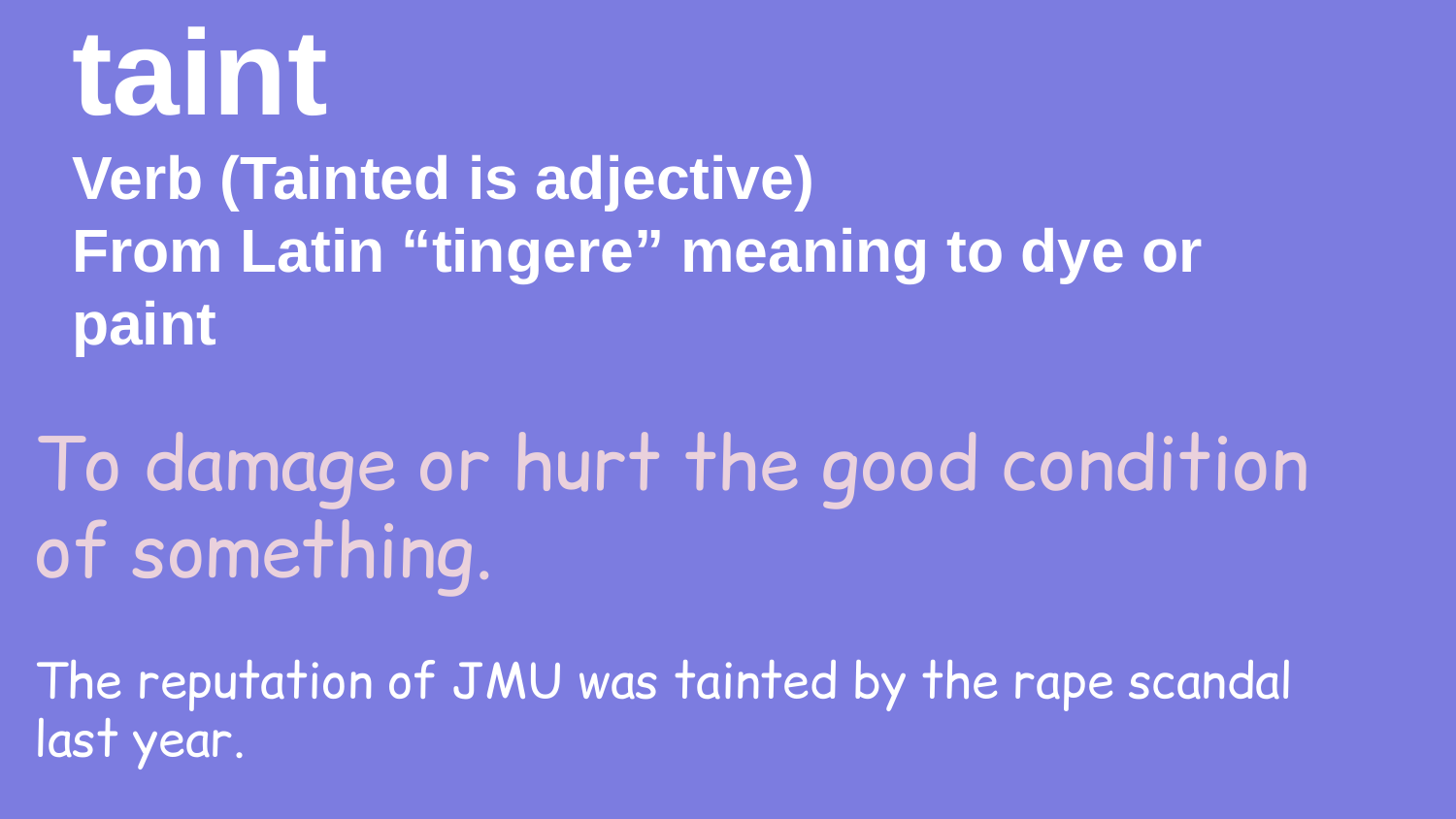

# taint
Verb (Tainted is adjective)
From Latin “tingere” meaning to dye or paint
To damage or hurt the good condition of something.

The reputation of JMU was tainted by the rape scandal last year.